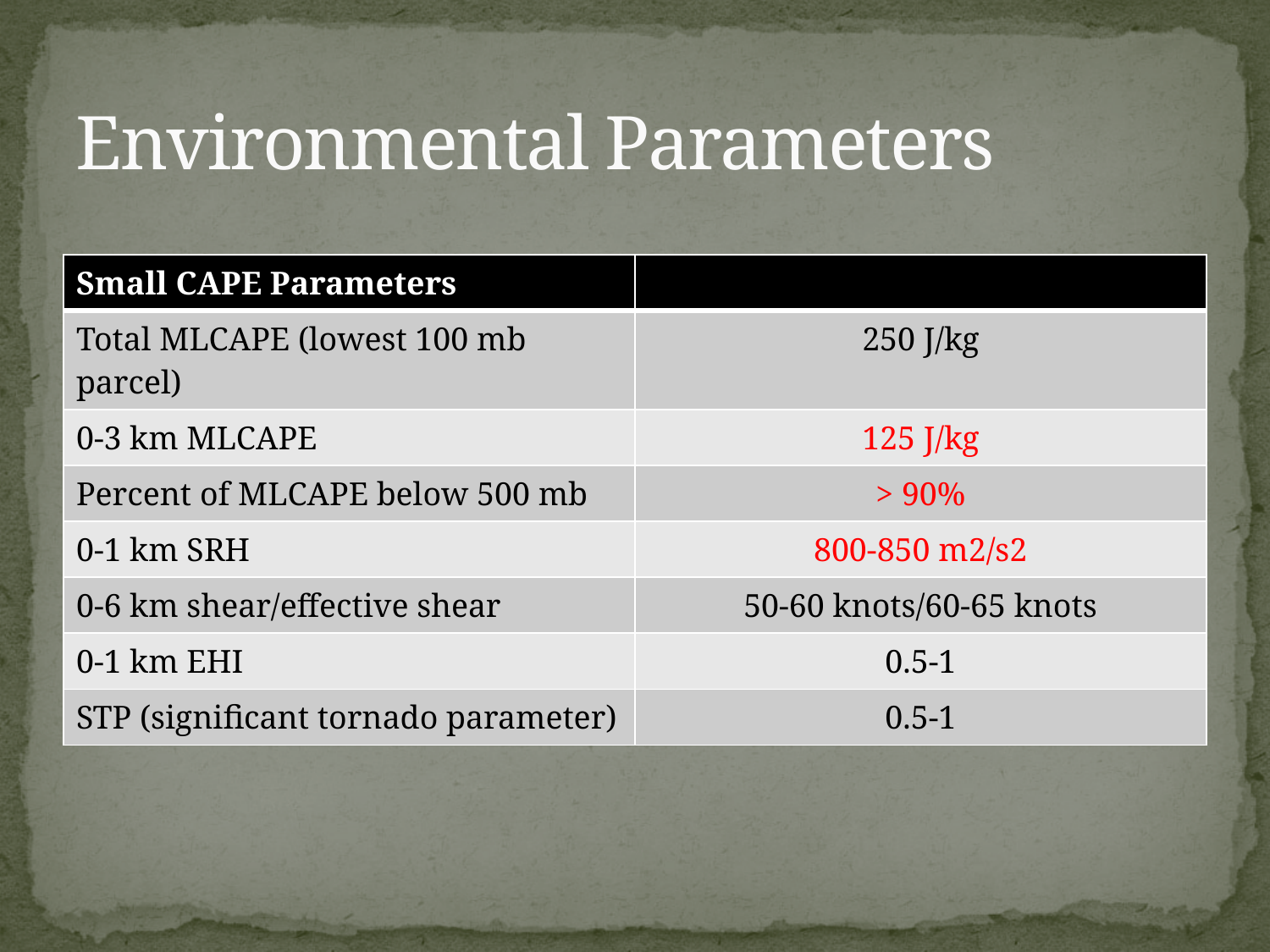

# Environmental Parameters
| Small CAPE Parameters |  |
| --- | --- |
| Total MLCAPE (lowest 100 mb parcel) | 250 J/kg |
| 0-3 km MLCAPE | 125 J/kg |
| Percent of MLCAPE below 500 mb | > 90% |
| 0-1 km SRH | 800-850 m2/s2 |
| 0-6 km shear/effective shear | 50-60 knots/60-65 knots |
| 0-1 km EHI | 0.5-1 |
| STP (significant tornado parameter) | 0.5-1 |